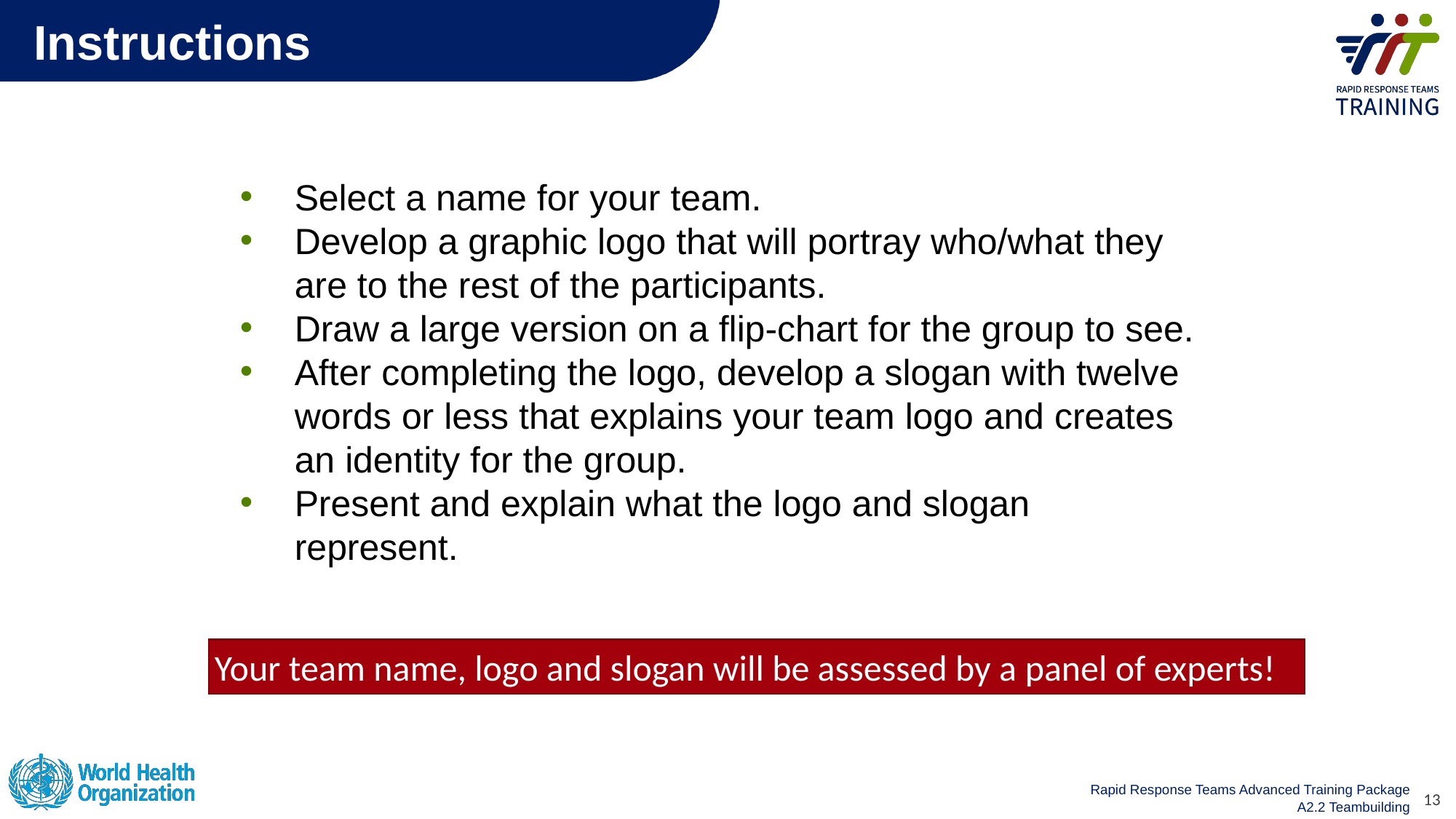

Instructions
Select a name for your team.
Develop a graphic logo that will portray who/what they are to the rest of the participants.
Draw a large version on a flip-chart for the group to see.
After completing the logo, develop a slogan with twelve words or less that explains your team logo and creates an identity for the group.
Present and explain what the logo and slogan represent.
Your team name, logo and slogan will be assessed by a panel of experts!